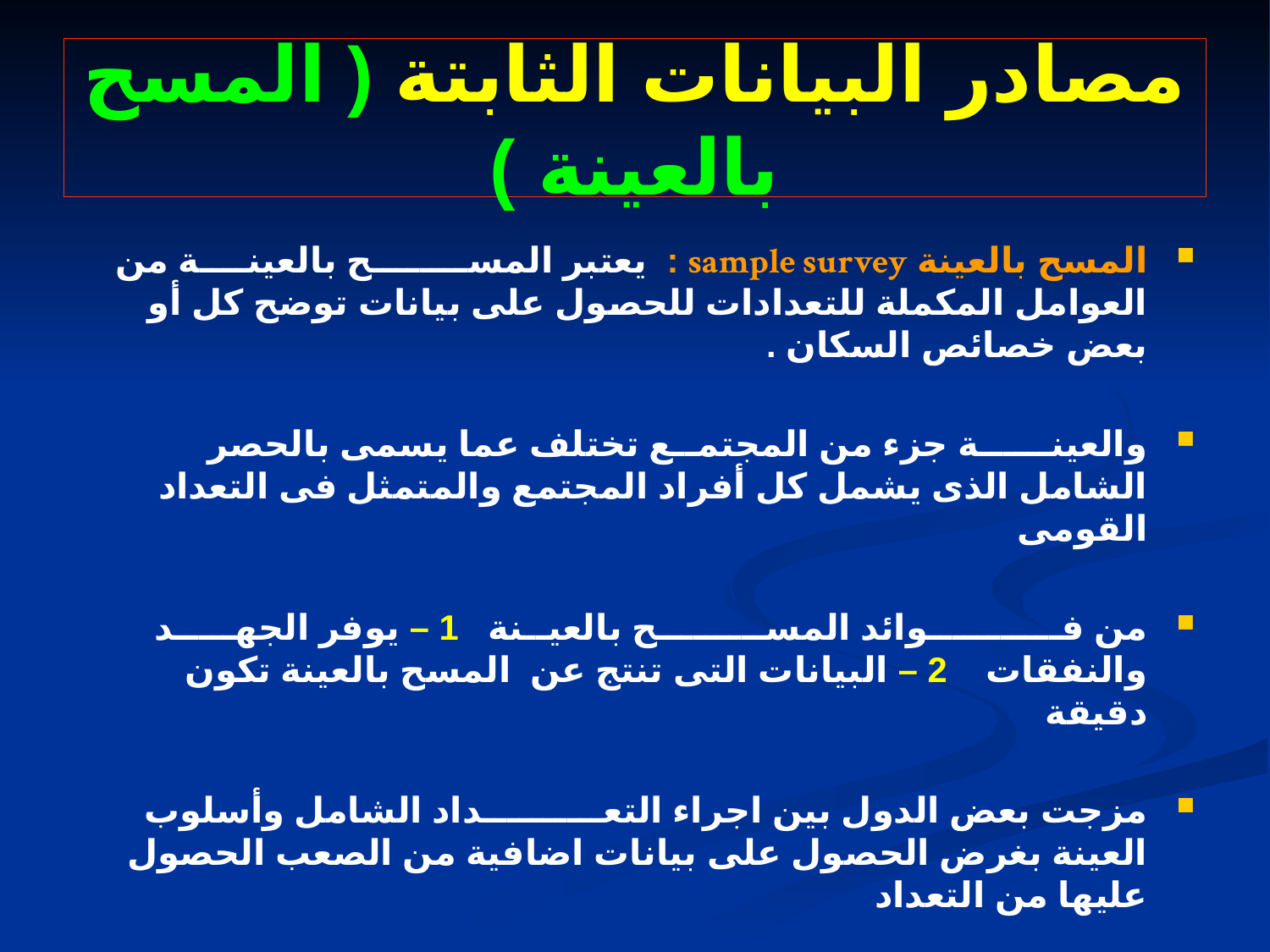

# مصادر البيانات الثابتة ( المسح بالعينة )

المسح بالعينة sample survey :  يعتبر المســــــــح بالعينــــة من العوامل المكملة للتعدادات للحصول على بيانات توضح كل أو بعض خصائص السكان .

والعينــــــة جزء من المجتمــع تختلف عما يسمى بالحصر الشامل الذى يشمل كل أفراد المجتمع والمتمثل فى التعداد القومى

من فـــــــــــوائد المســـــــــح بالعيــنة   1 – يوفر الجهـــــد والنفقات    2 – البيانات التى تنتج عن  المسح بالعينة تكون دقيقة

مزجت بعض الدول بين اجراء التعــــــــــداد الشامل وأسلوب العينة بغرض الحصول على بيانات اضافية من الصعب الحصول عليها من التعداد

يجب أن تكون العينــــة ممثله ودقيقة ومطبق عليها قواعد محددة  تتصف بالموضوعية والأمانة